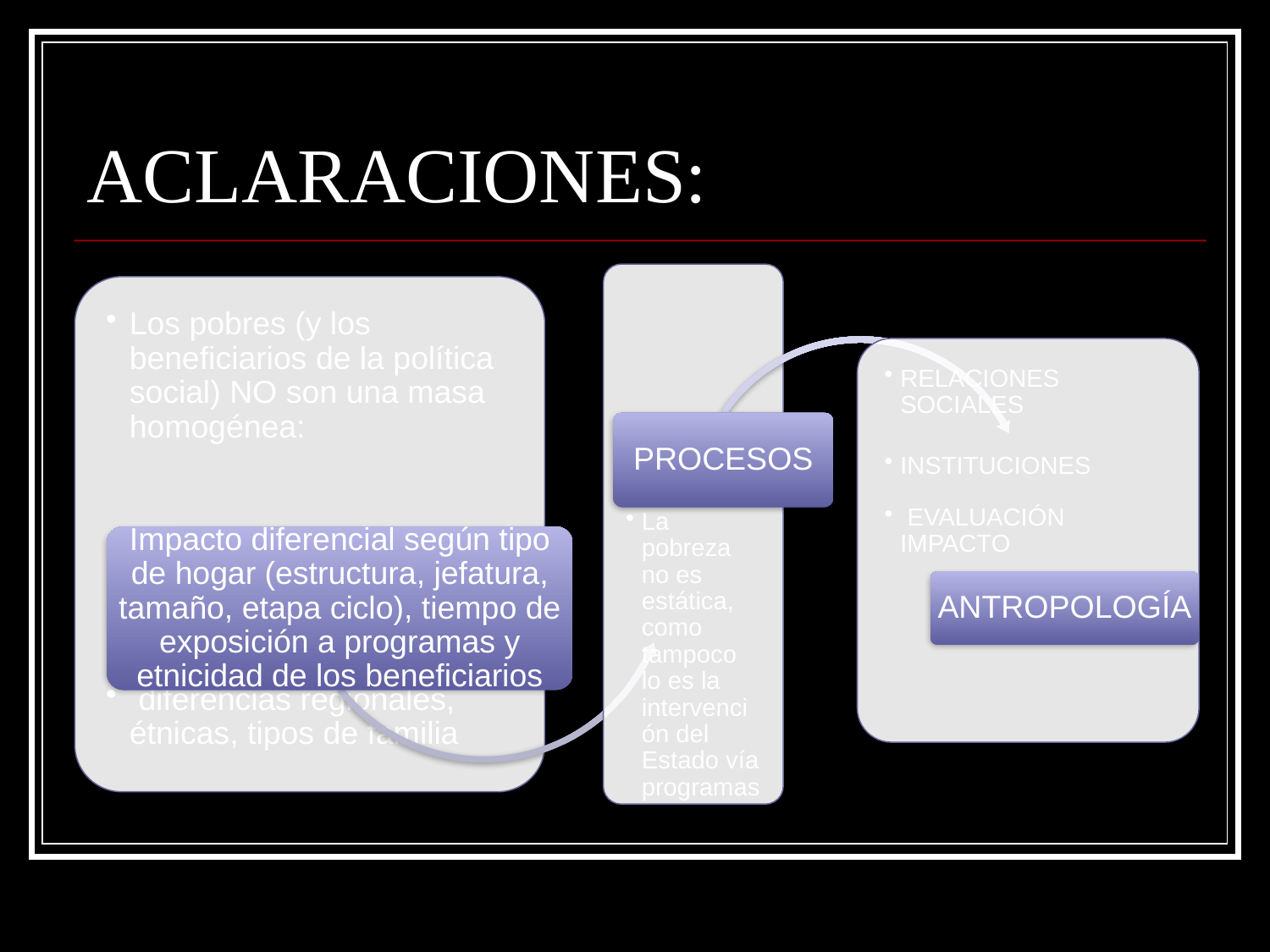

# ACLARACIONES:
Los pobres (y los beneficiarios de la política social) NO son una masa homogénea:

 diferencias regionales, étnicas, tipos de familia

Impacto diferencial según tipo de hogar (estructura, jefatura, tamaño, etapa ciclo), tiempo de exposición a programas y etnicidad de los beneficiarios

La pobrez

La pobreza no es estática, como tampoco lo es la intervención del Estado vía programas
PROCESOS
RELACIONES SOCIALES

INSTITUCIONES

 EVALUACIÓN IMPACTO
ANTROPOLOGÍA